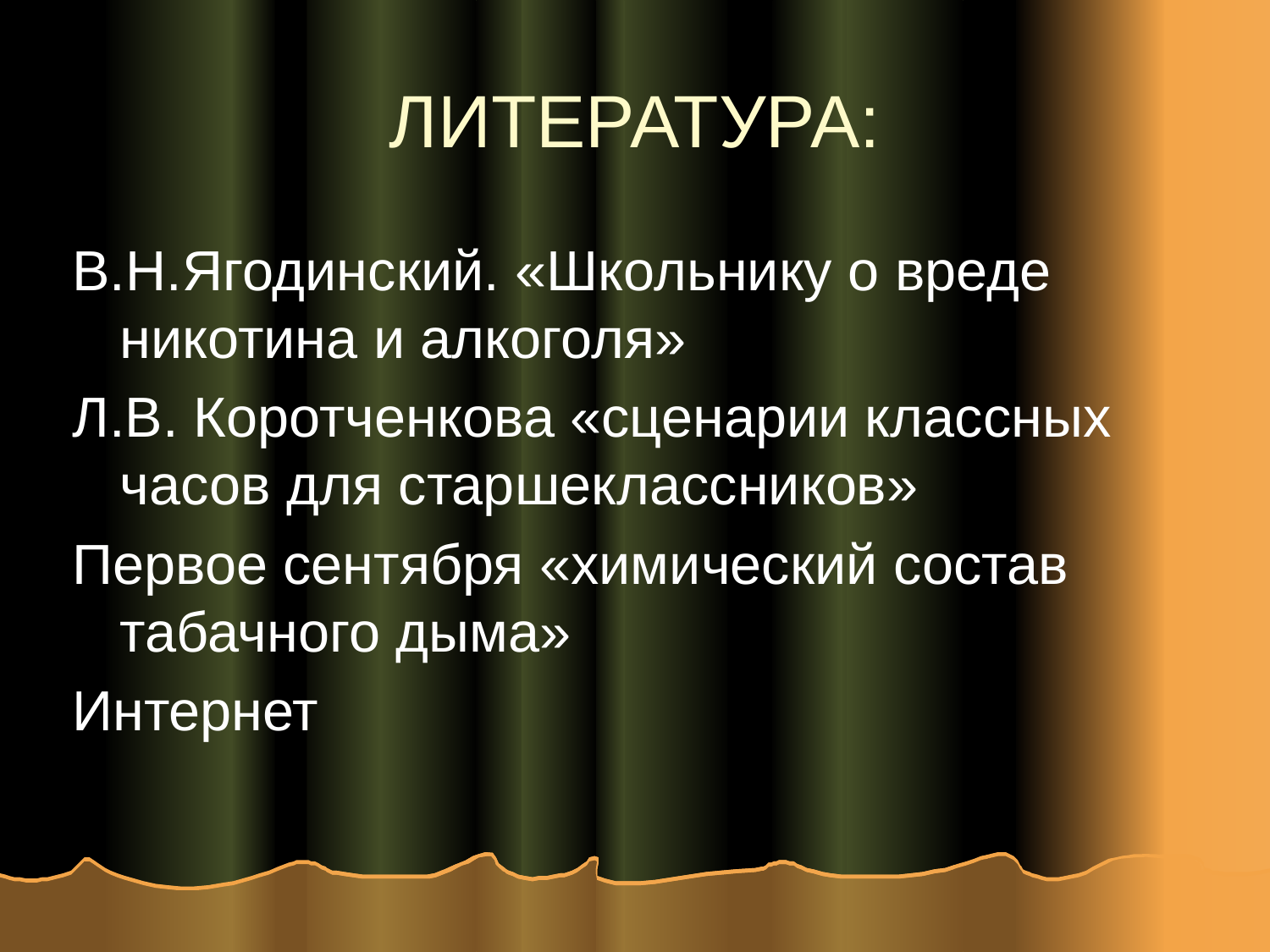

# ЛИТЕРАТУРА:
В.Н.Ягодинский. «Школьнику о вреде никотина и алкоголя»
Л.В. Коротченкова «сценарии классных часов для старшеклассников»
Первое сентября «химический состав табачного дыма»
Интернет